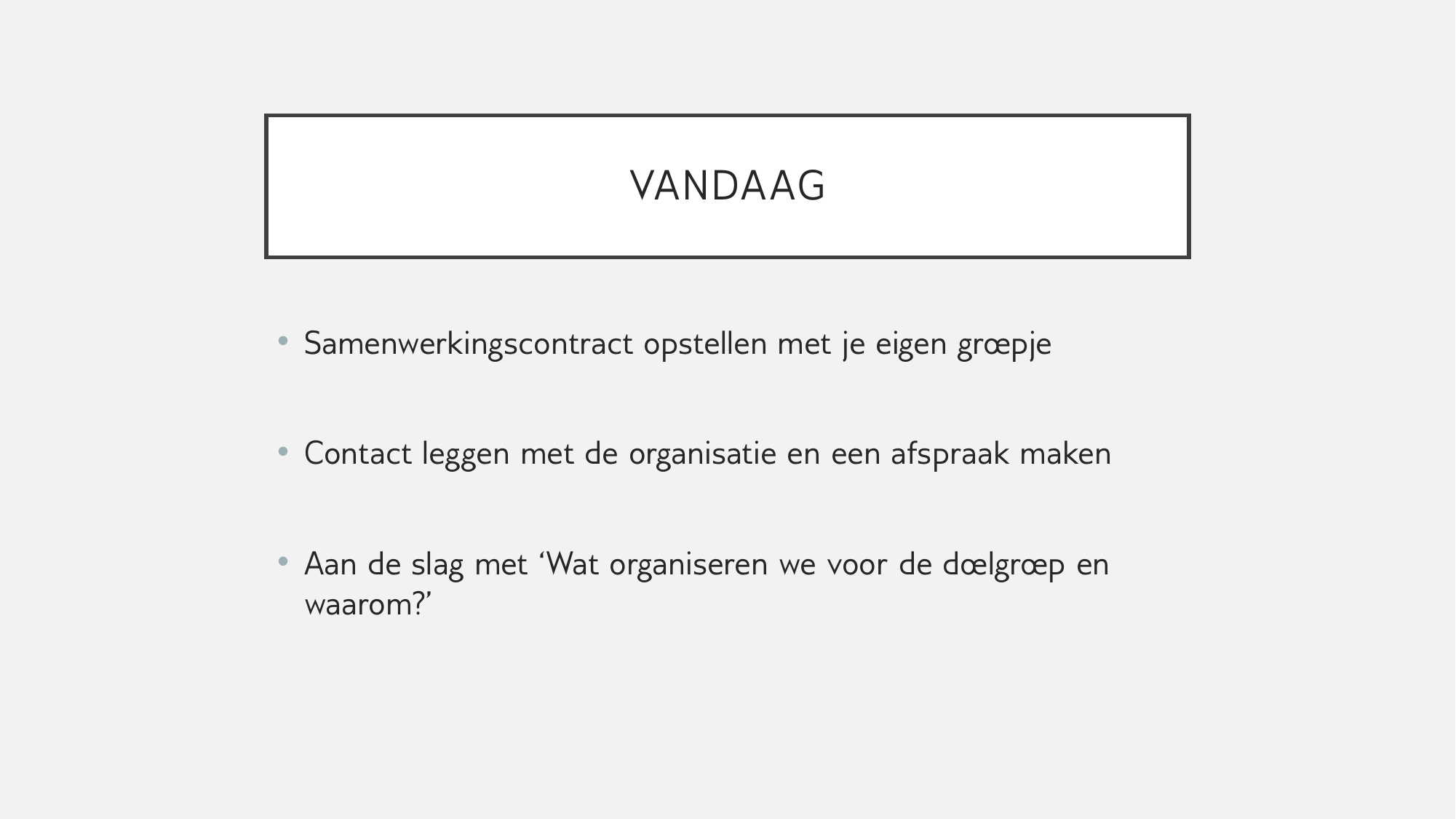

# Vandaag
Samenwerkingscontract opstellen met je eigen groepje

Contact leggen met de organisatie en een afspraak maken

Aan de slag met ‘Wat organiseren we voor de doelgroep en waarom?’